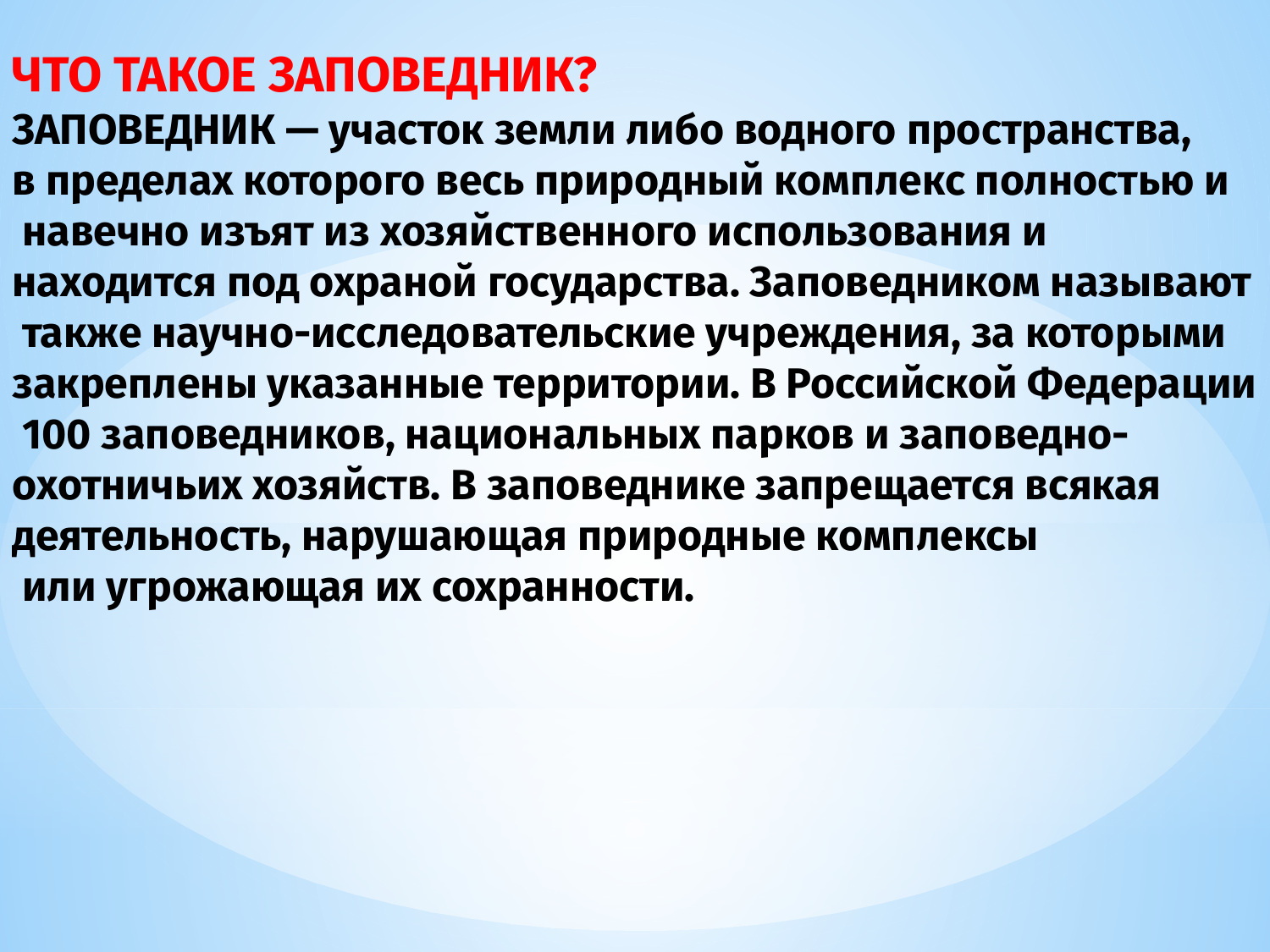

ЧТО ТАКОЕ ЗАПОВЕДНИК?
ЗАПОВЕДНИК — участок земли либо водного пространства,
в пределах которого весь природный комплекс полностью и
 навечно изъят из хозяйственного использования и
находится под охраной государства. Заповедником называют
 также научно-исследовательские учреждения, за которыми
закреплены указанные территории. В Российской Федерации
 100 заповедников, национальных парков и заповедно-
охотничьих хозяйств. В заповеднике запрещается всякая деятельность, нарушающая природные комплексы
 или угрожающая их сохранности.